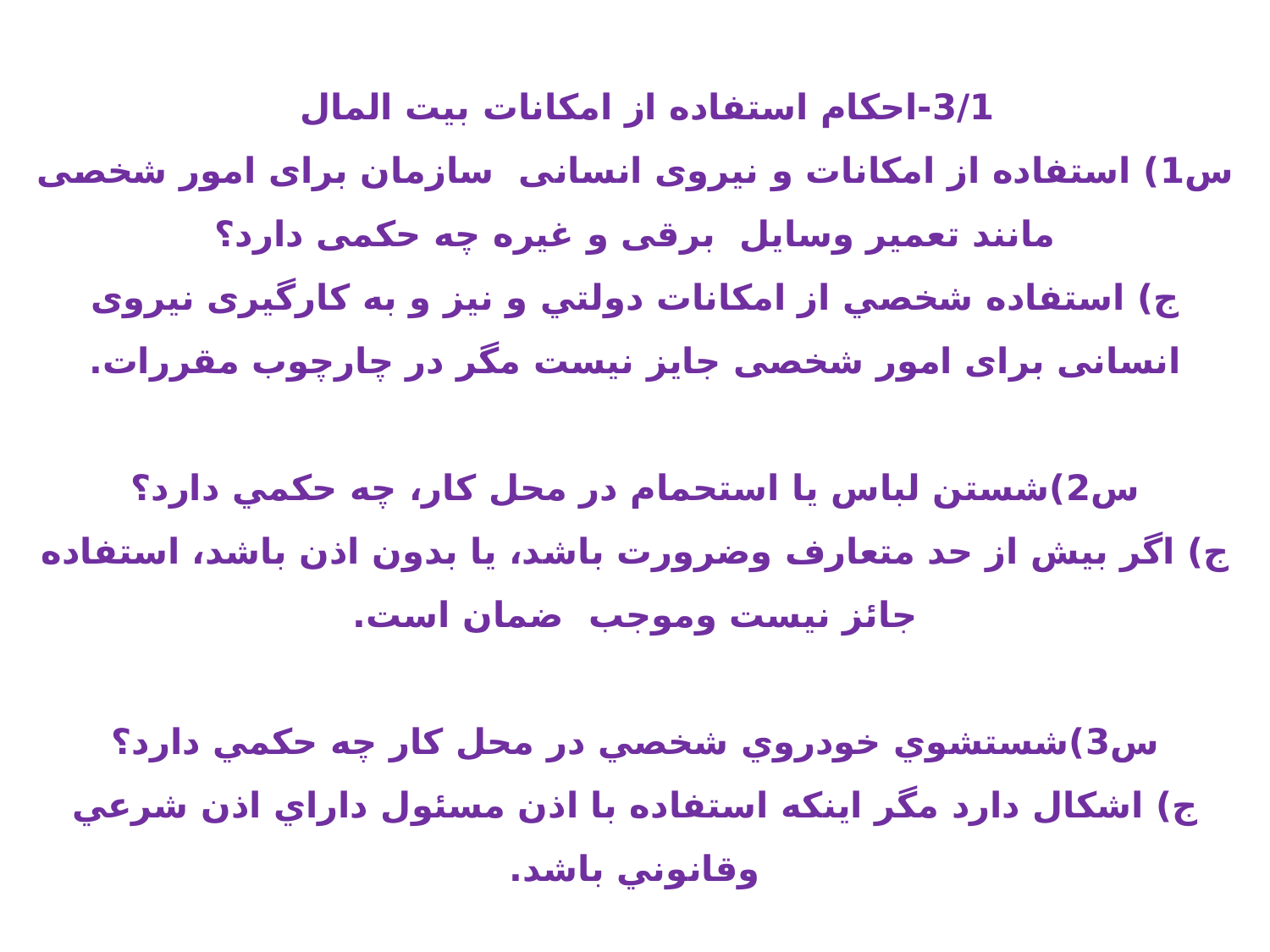

3/1-احکام استفاده از امکانات بیت المال
س1) استفاده از امکانات و نیروی انسانی  سازمان برای امور شخصی مانند تعمیر وسایل  برقی و غیره چه حکمی دارد؟
ج) استفاده شخصي از امكانات دولتي و نیز و به کارگیری نیروی انسانی برای امور شخصی جایز نیست مگر در چارچوب مقررات.

س2)شستن لباس يا استحمام در محل كار، چه حكمي دارد؟
ج) اگر بيش از حد متعارف وضرورت باشد، يا بدون اذن باشد، استفاده جائز نيست وموجب  ضمان است.

س3)شستشوي خودروي شخصي در محل كار چه حكمي دارد؟
ج) اشكال دارد مگر اينكه استفاده با اذن مسئول داراي اذن شرعي وقانوني باشد.